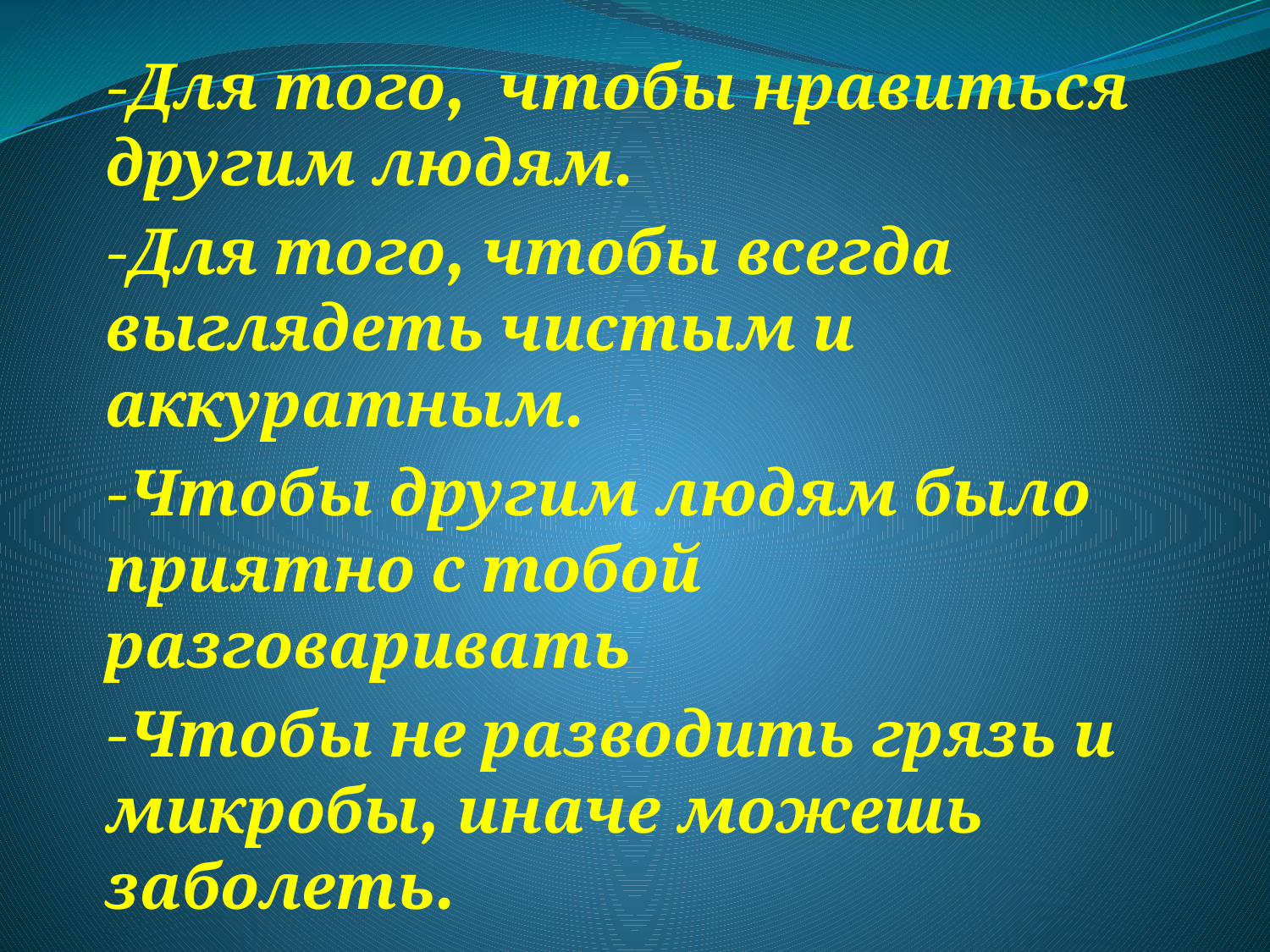

-Для того,  чтобы нравиться другим людям.
-Для того, чтобы всегда выглядеть чистым и аккуратным.
-Чтобы другим людям было приятно с тобой разговаривать
-Чтобы не разводить грязь и микробы, иначе можешь заболеть.